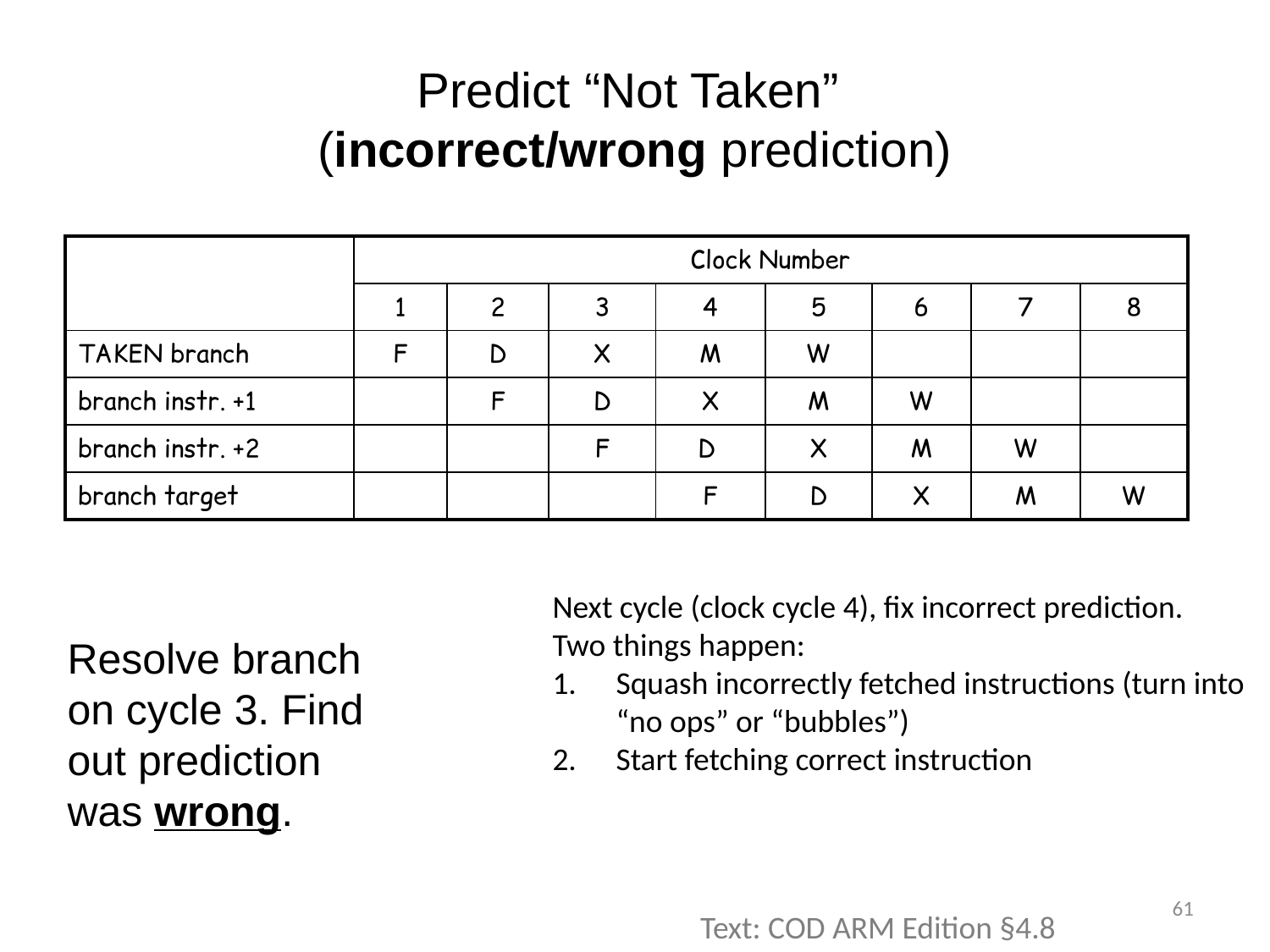

# Predict “Not Taken” (incorrect/wrong prediction)
|  | Clock Number |  |  |  |  |  |  |  |
| --- | --- | --- | --- | --- | --- | --- | --- | --- |
|  | 1 | 2 | 3 | 4 | 5 | 6 | 7 | 8 |
| TAKEN branch | F | D | X | M | W |  |  |  |
| branch instr. +1 |  | F | D | X | M | W |  |  |
| branch instr. +2 |  |  | F | D | X | M | W |  |
| branch target |  |  |  | F | D | X | M | W |
Next cycle (clock cycle 4), fix incorrect prediction.
Two things happen:
Squash incorrectly fetched instructions (turn into “no ops” or “bubbles”)
Start fetching correct instruction
Resolve branch
on cycle 3. Find out prediction was wrong.
61
Text: COD ARM Edition §4.8